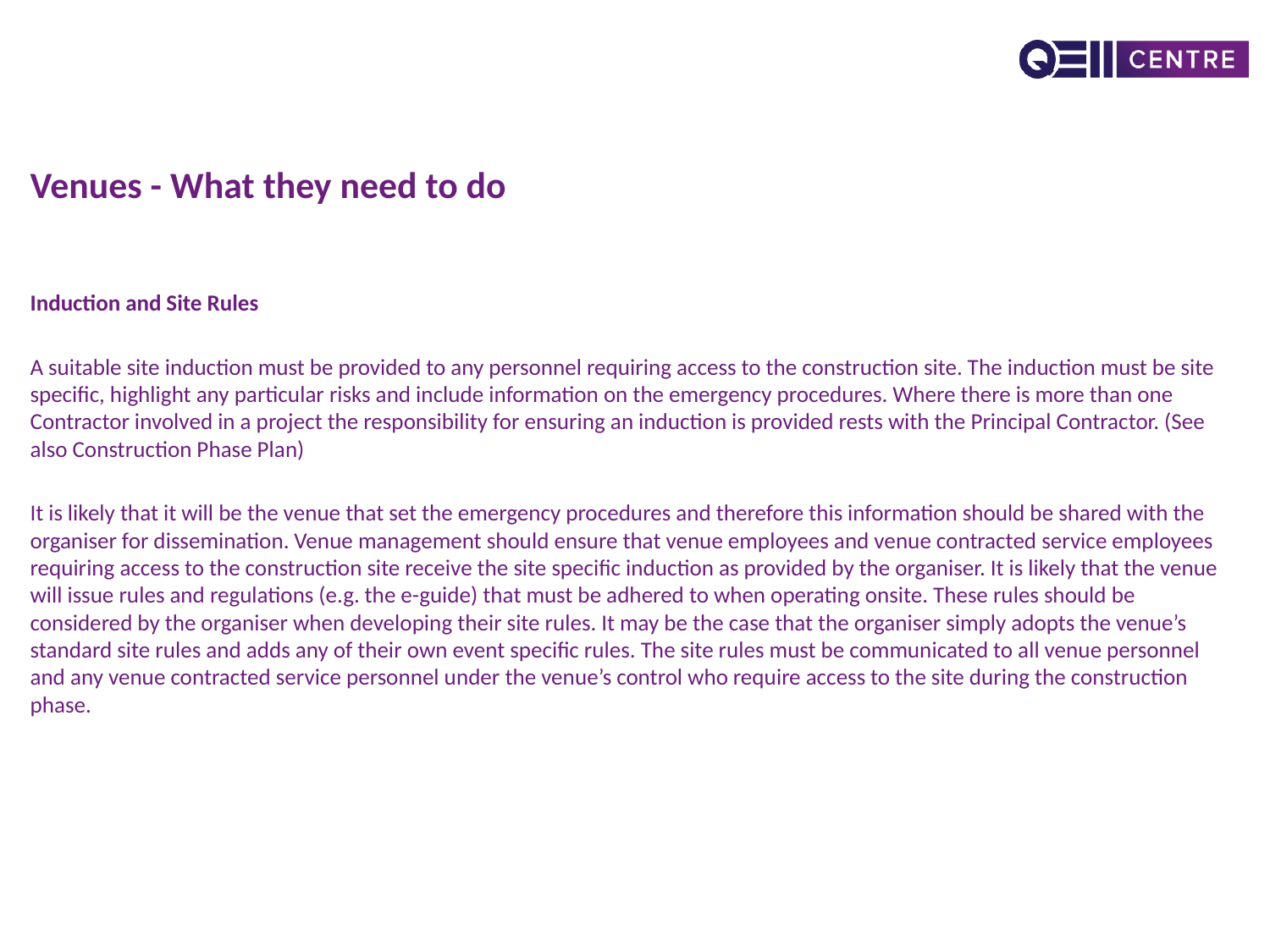

# Venues - What they need to do
Induction and Site Rules

A suitable site induction must be provided to any personnel requiring access to the construction site. The induction must be site specific, highlight any particular risks and include information on the emergency procedures. Where there is more than one Contractor involved in a project the responsibility for ensuring an induction is provided rests with the Principal Contractor. (See also Construction Phase Plan)

It is likely that it will be the venue that set the emergency procedures and therefore this information should be shared with the organiser for dissemination. Venue management should ensure that venue employees and venue contracted service employees requiring access to the construction site receive the site specific induction as provided by the organiser. It is likely that the venue will issue rules and regulations (e.g. the e-guide) that must be adhered to when operating onsite. These rules should be considered by the organiser when developing their site rules. It may be the case that the organiser simply adopts the venue’s standard site rules and adds any of their own event specific rules. The site rules must be communicated to all venue personnel and any venue contracted service personnel under the venue’s control who require access to the site during the construction phase.